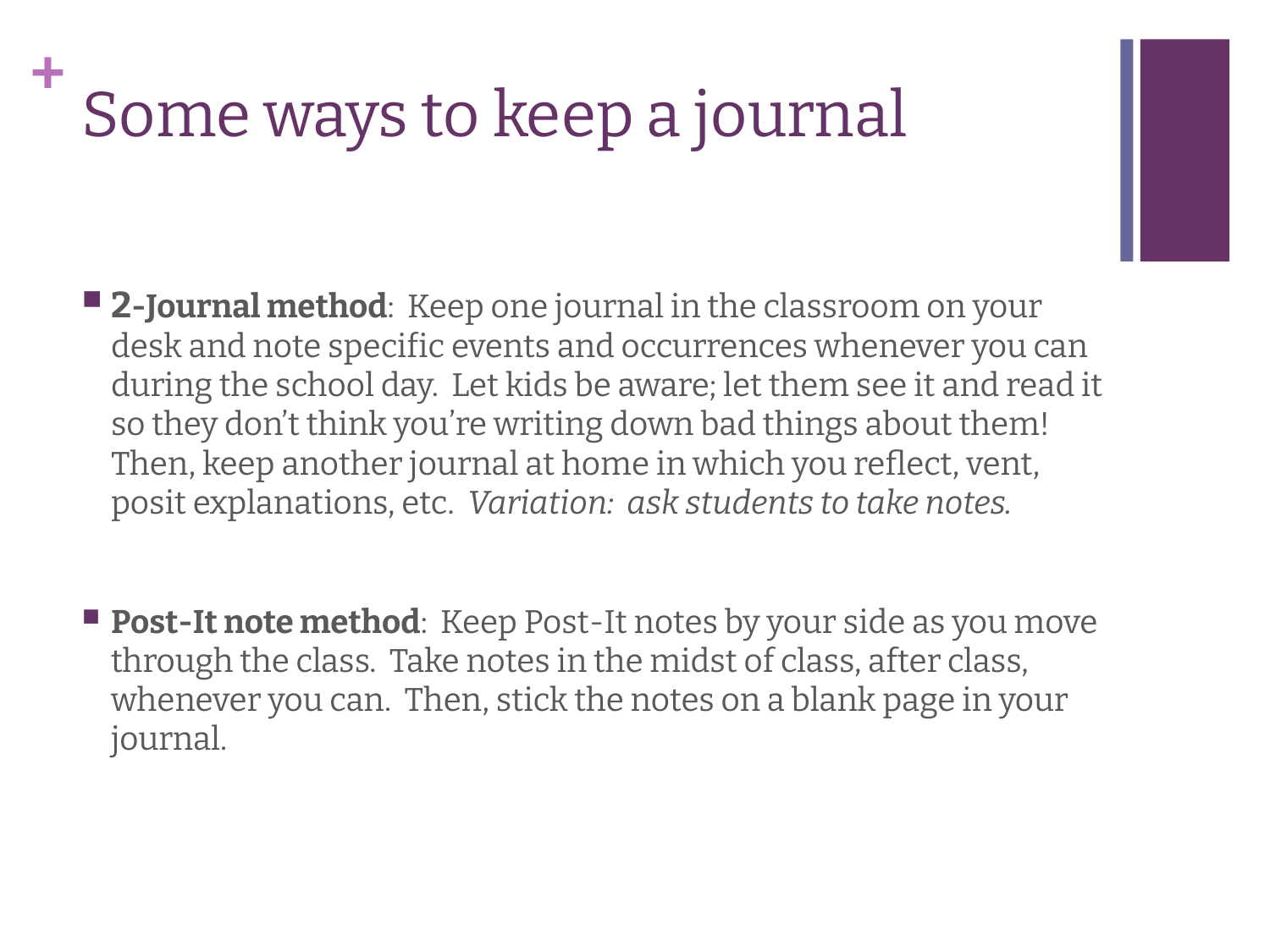

# Some ways to keep a journal
2-Journal method:  Keep one journal in the classroom on your desk and note specific events and occurrences whenever you can during the school day.  Let kids be aware; let them see it and read it so they don’t think you’re writing down bad things about them!  Then, keep another journal at home in which you reflect, vent, posit explanations, etc.  Variation:  ask students to take notes.

Post-It note method:  Keep Post-It notes by your side as you move through the class.  Take notes in the midst of class, after class, whenever you can.  Then, stick the notes on a blank page in your journal.